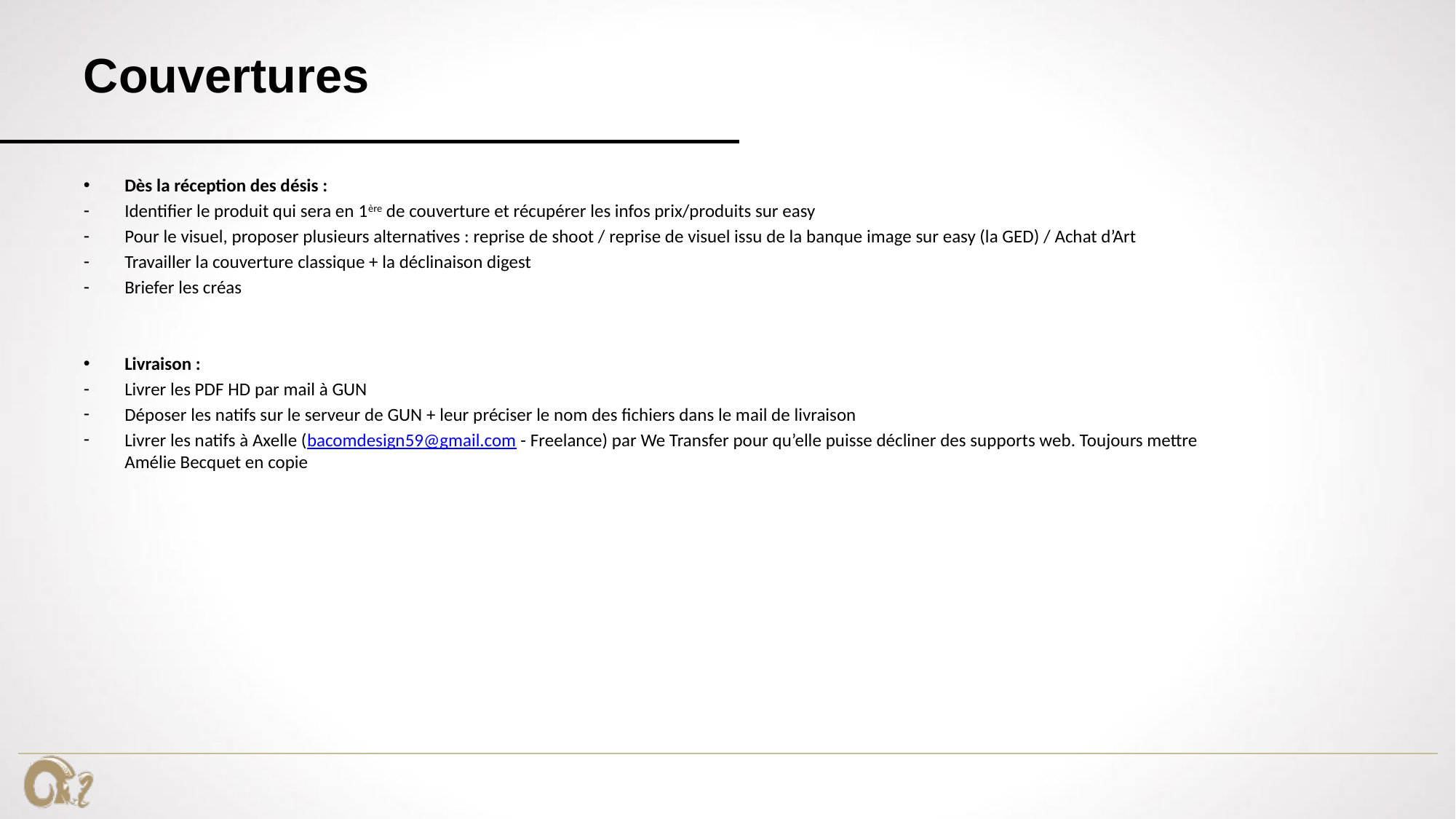

# Couvertures

Dès la réception des désis :
Identifier le produit qui sera en 1ère de couverture et récupérer les infos prix/produits sur easy
Pour le visuel, proposer plusieurs alternatives : reprise de shoot / reprise de visuel issu de la banque image sur easy (la GED) / Achat d’Art
Travailler la couverture classique + la déclinaison digest
Briefer les créas

Livraison :
Livrer les PDF HD par mail à GUN
Déposer les natifs sur le serveur de GUN + leur préciser le nom des fichiers dans le mail de livraison
Livrer les natifs à Axelle (bacomdesign59@gmail.com - Freelance) par We Transfer pour qu’elle puisse décliner des supports web. Toujours mettre Amélie Becquet en copie